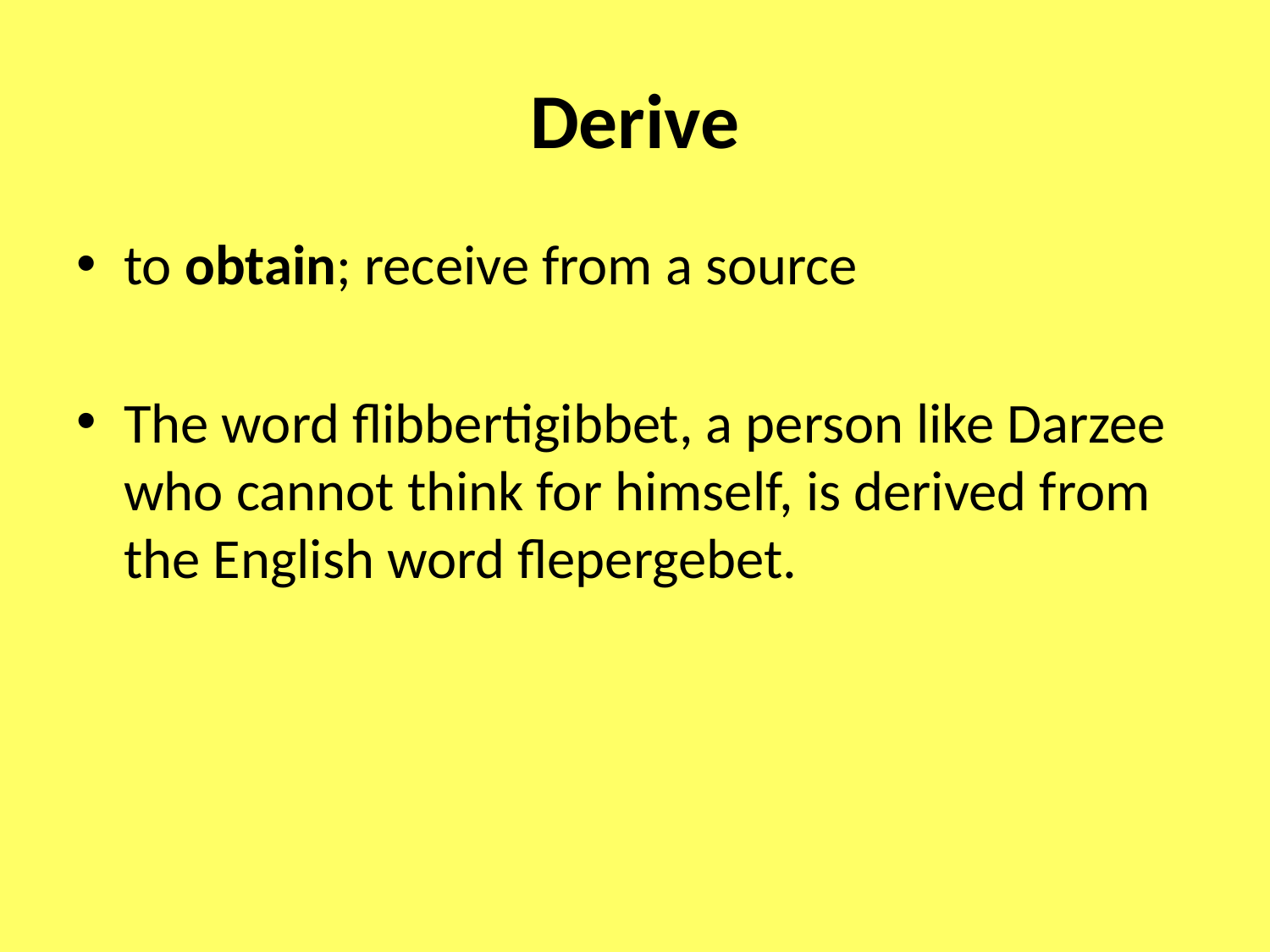

# Derive
to obtain; receive from a source

The word flibbertigibbet, a person like Darzee who cannot think for himself, is derived from the English word flepergebet.